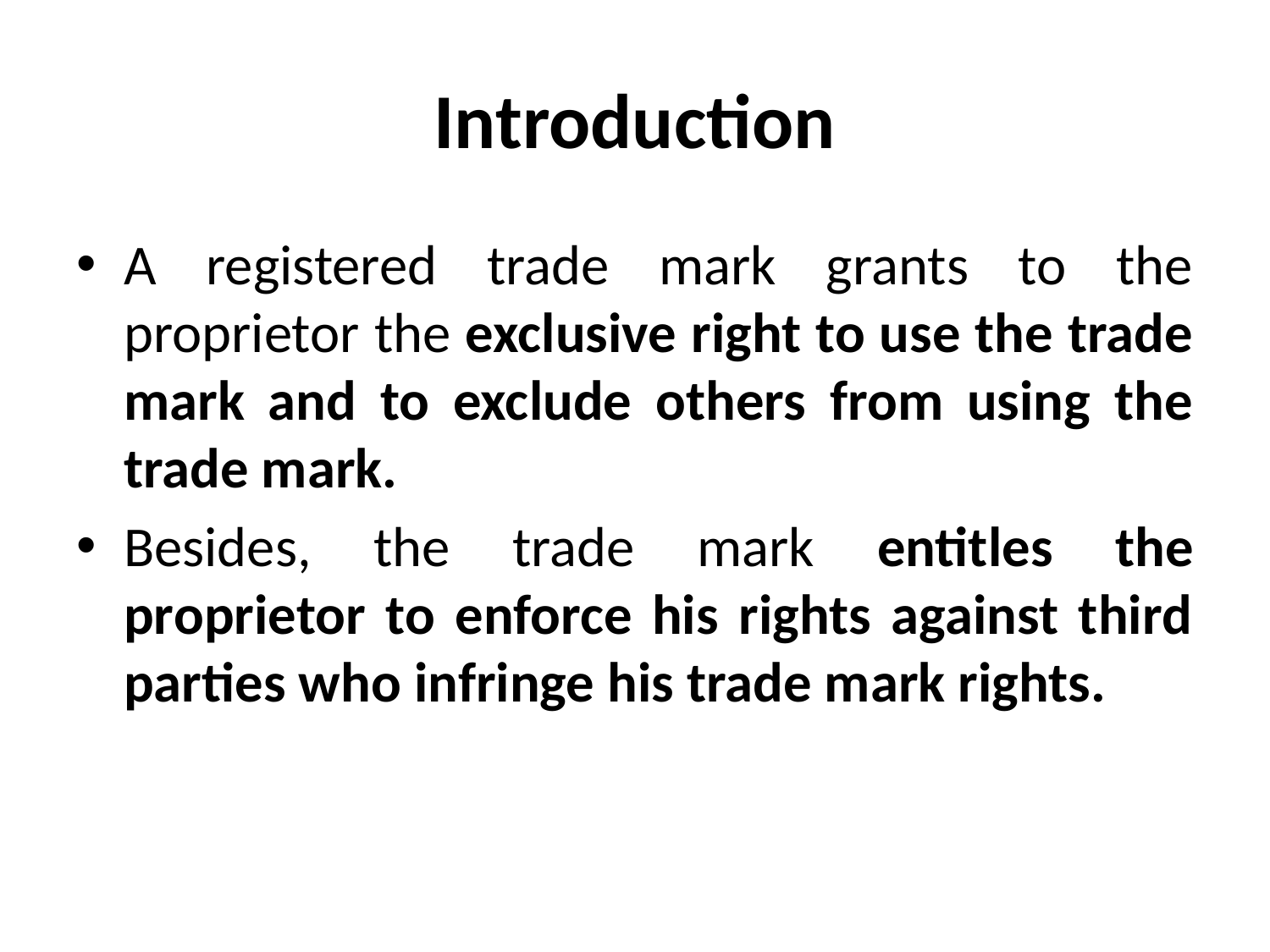

# Introduction
A registered trade mark grants to the proprietor the exclusive right to use the trade mark and to exclude others from using the trade mark.
Besides, the trade mark entitles the proprietor to enforce his rights against third parties who infringe his trade mark rights.